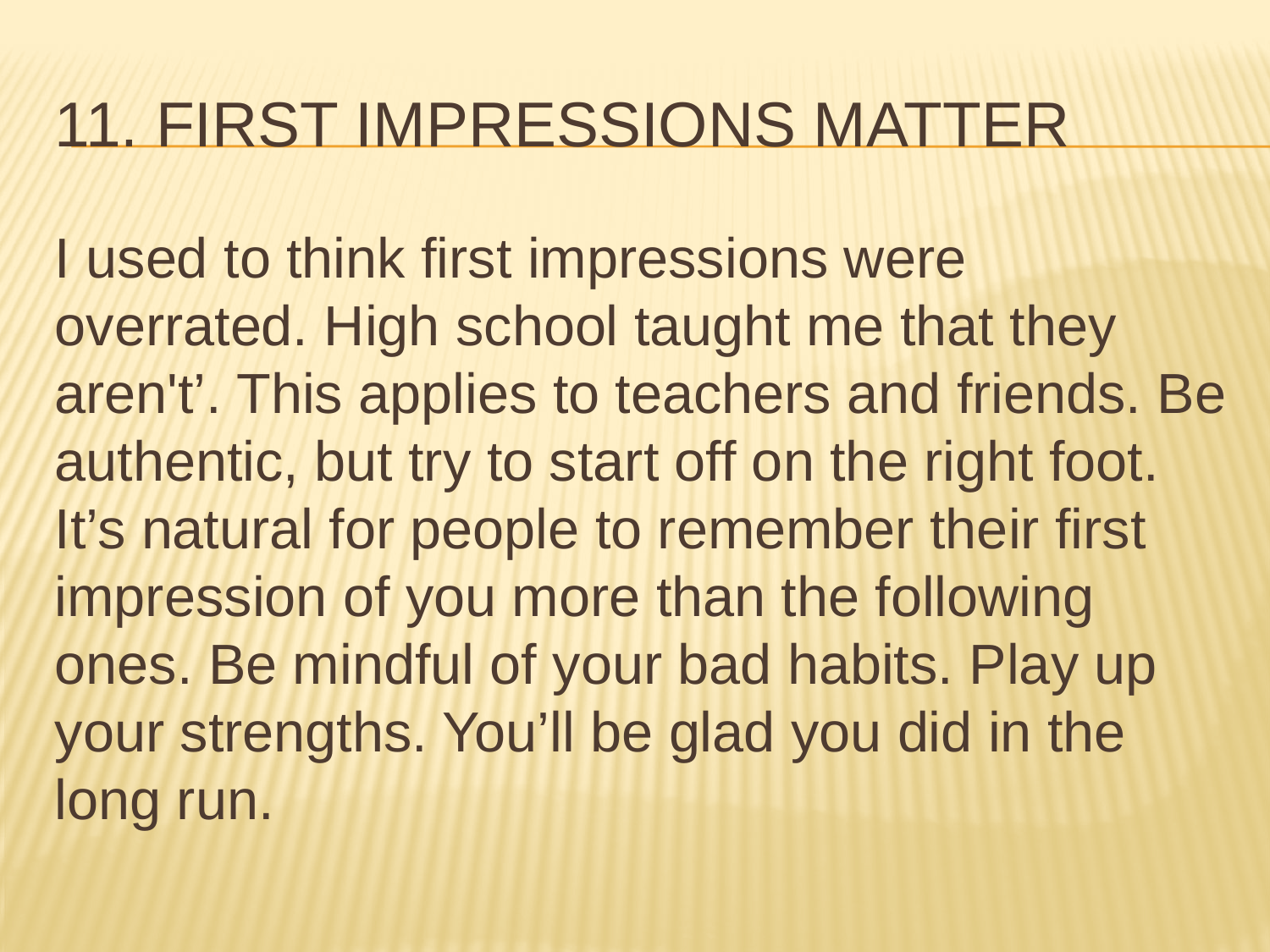

# 11. First impressions matter
I used to think first impressions were overrated. High school taught me that they aren't’. This applies to teachers and friends. Be authentic, but try to start off on the right foot. It’s natural for people to remember their first impression of you more than the following ones. Be mindful of your bad habits. Play up your strengths. You’ll be glad you did in the long run.